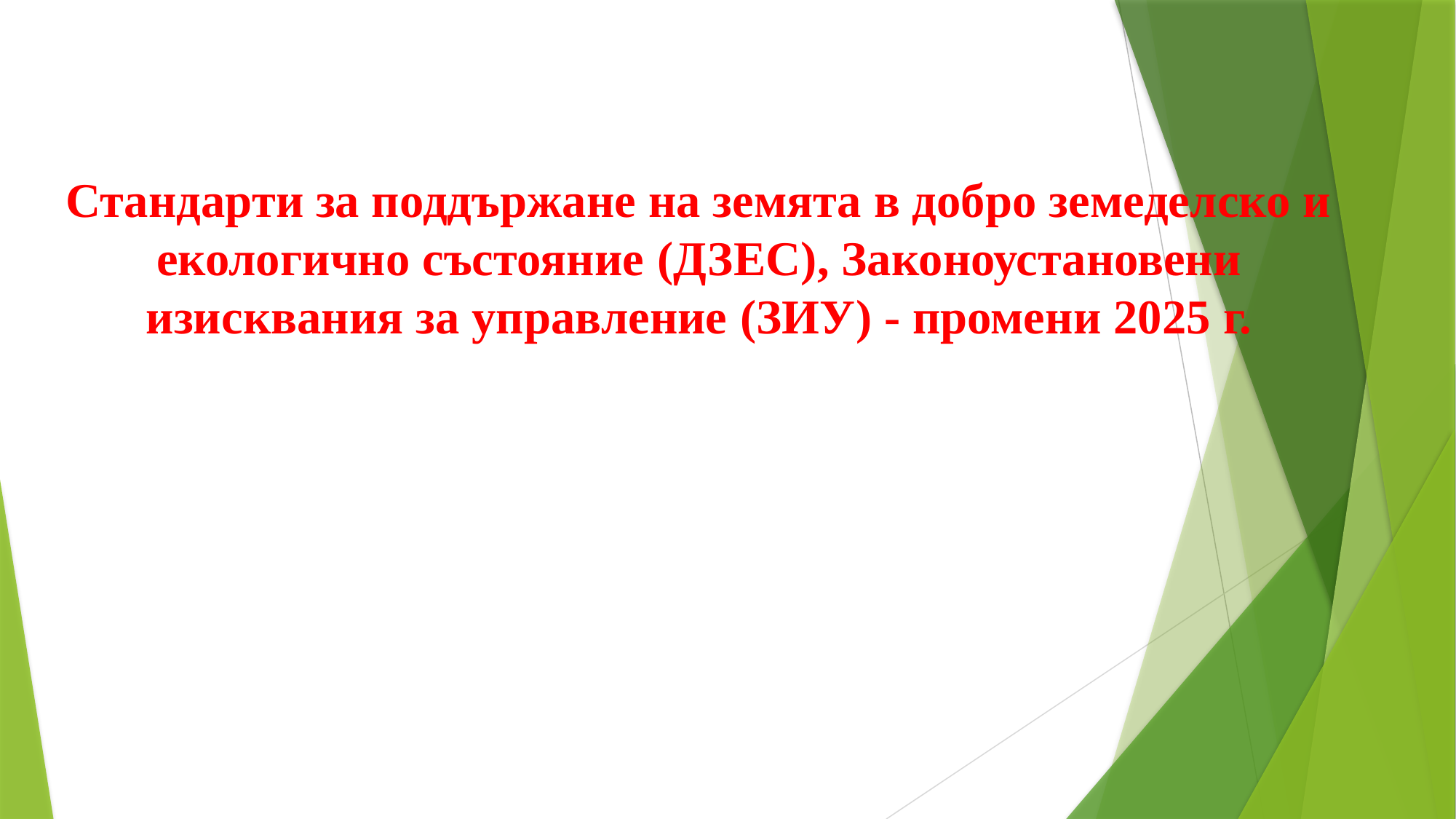

Стандарти за поддържане на земята в добро земеделско и екологично състояние (ДЗЕС), Законоустановени изисквания за управление (ЗИУ) - промени 2025 г.